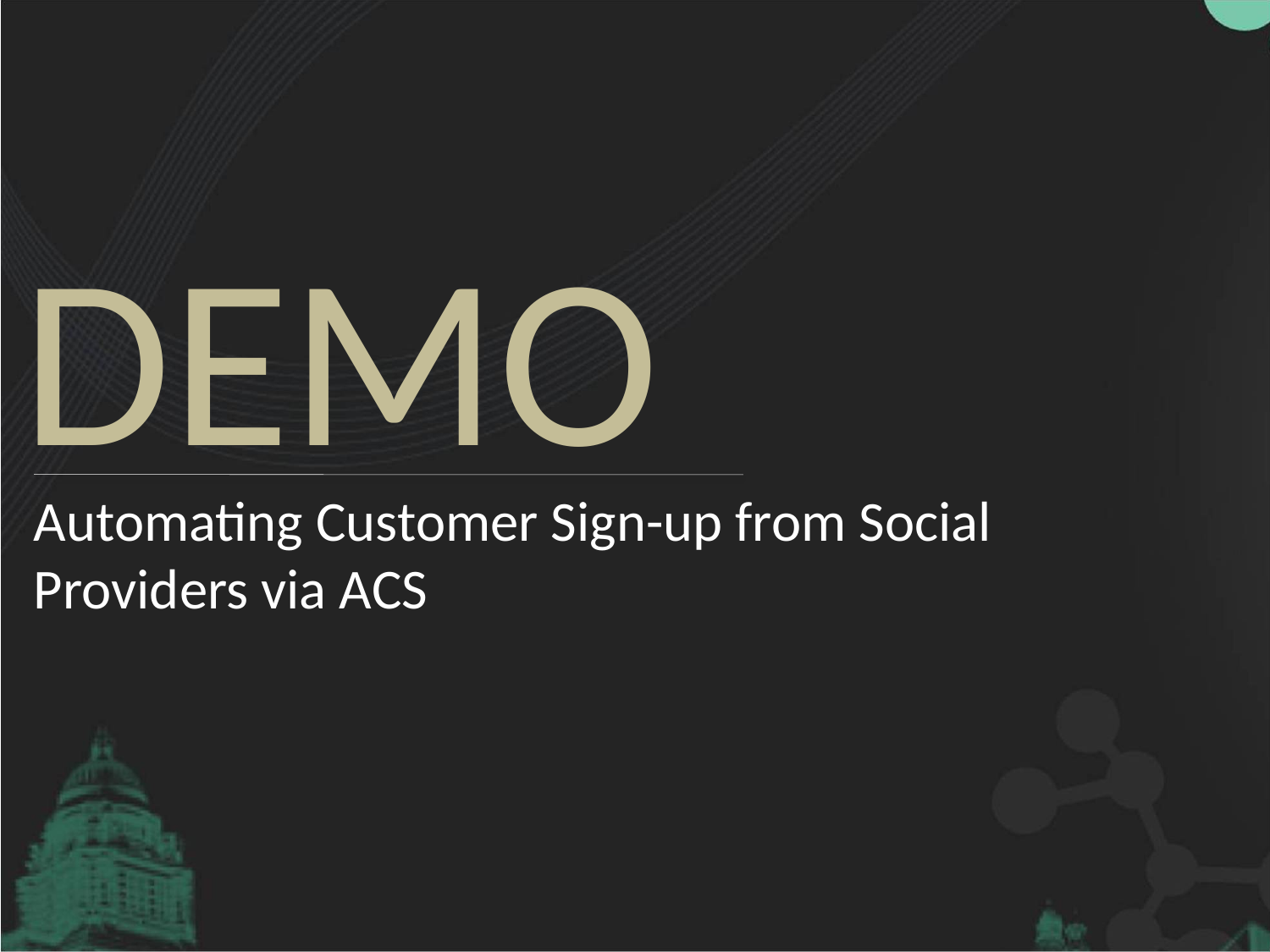

Automating Customer Sign-up from Social Providers via ACS